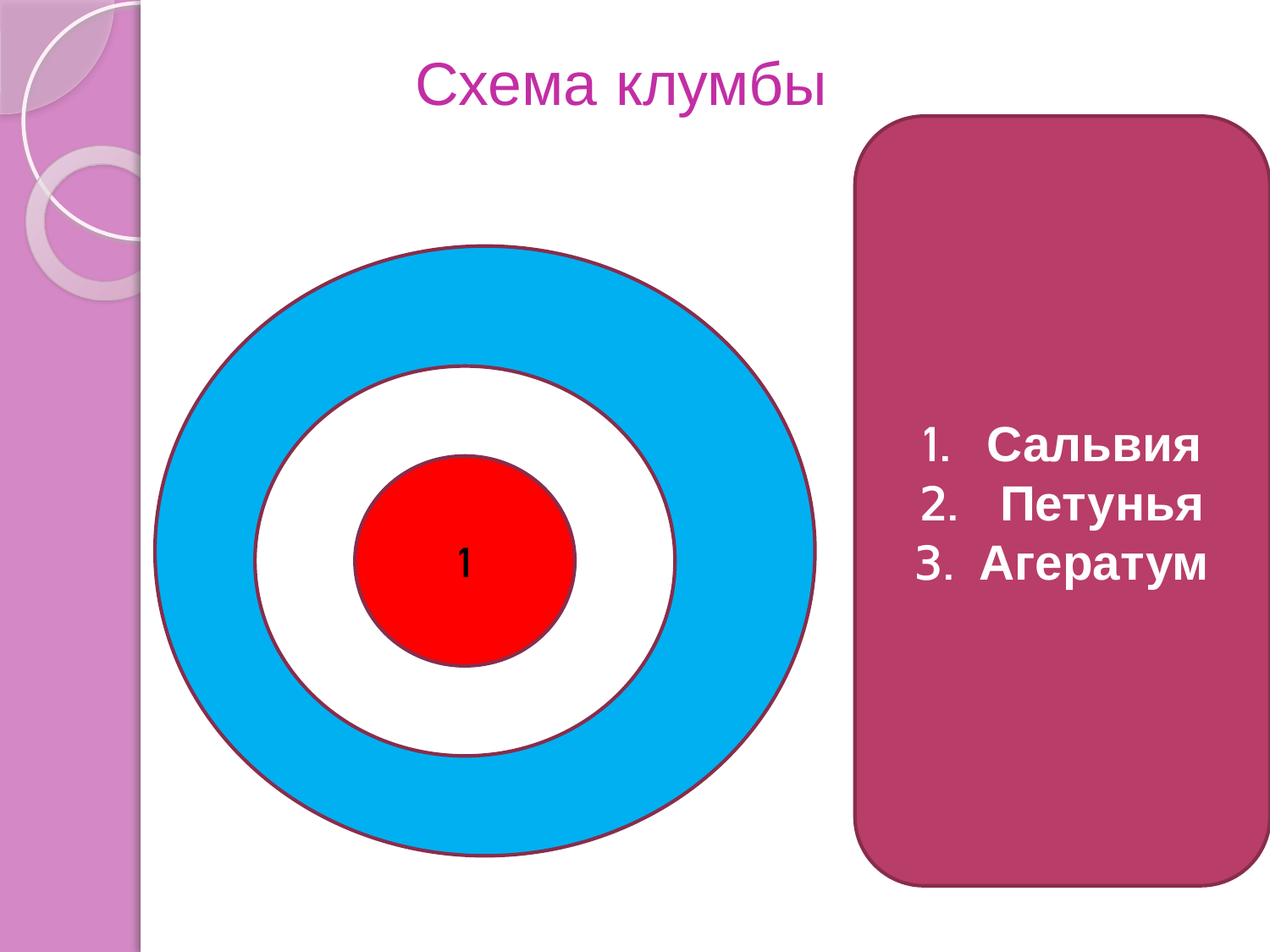

# Схема клумбы
Сальвия
 Петунья
Агератум
                                               3
                            2
1